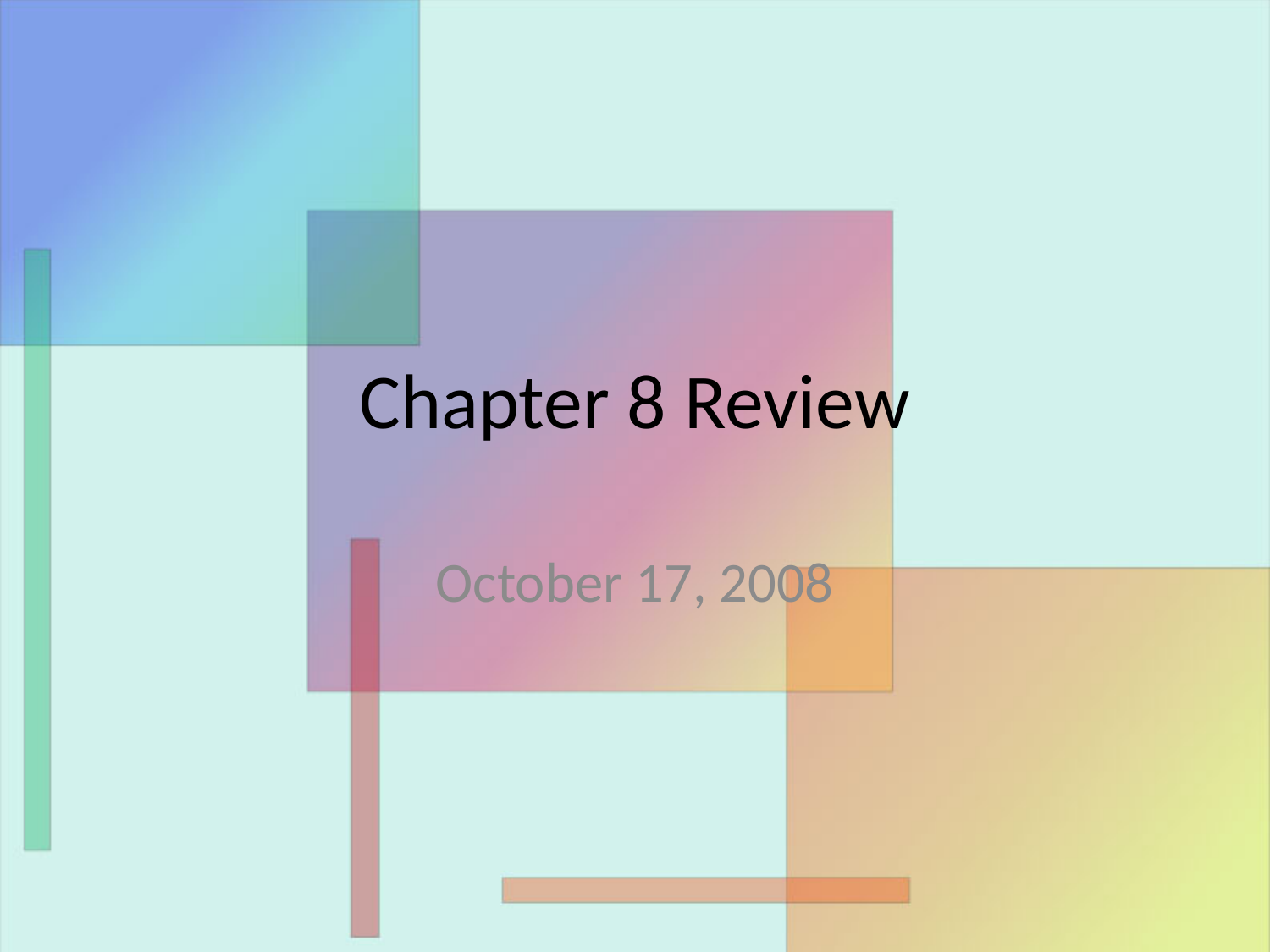

# Chapter 8 Review
October 17, 2008